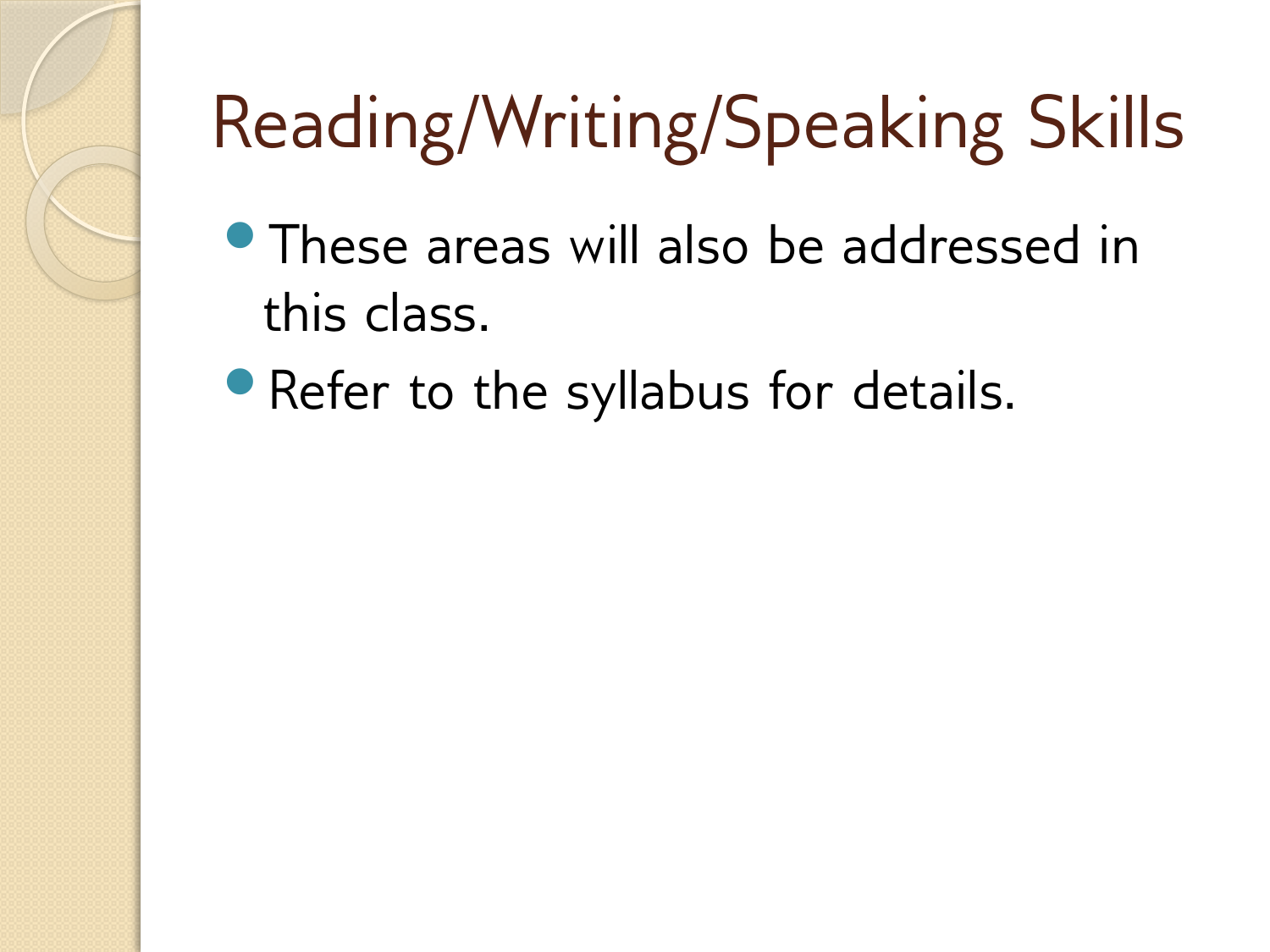

# Reading/Writing/Speaking Skills
These areas will also be addressed in this class.
Refer to the syllabus for details.